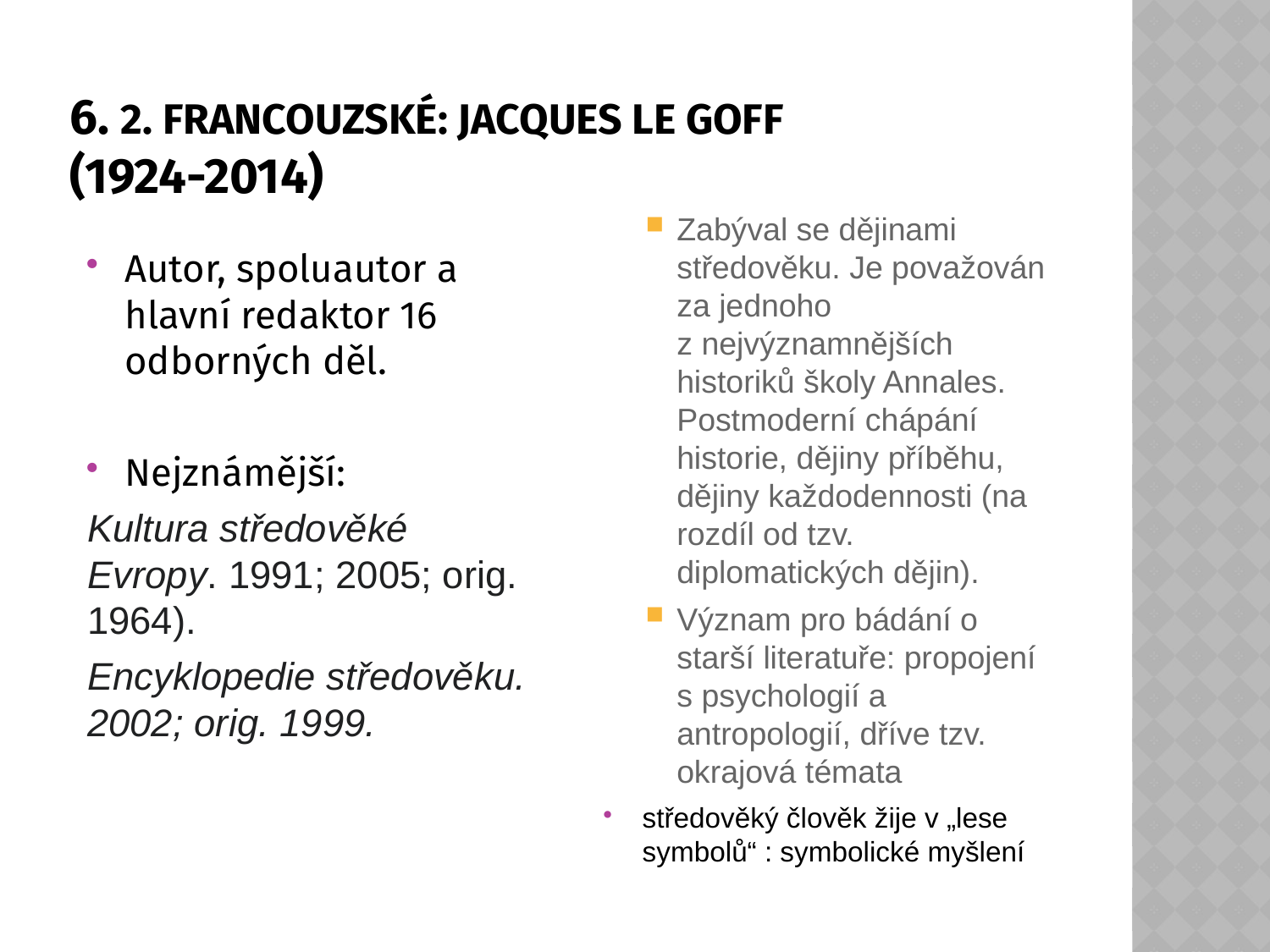

# 6. 2. francouzské: Jacques Le Goff (1924-2014)
Zabýval se dějinami středověku. Je považován za jednoho z nejvýznamnějších historiků školy Annales. Postmoderní chápání historie, dějiny příběhu, dějiny každodennosti (na rozdíl od tzv. diplomatických dějin).
Význam pro bádání o starší literatuře: propojení s psychologií a antropologií, dříve tzv. okrajová témata
středověký člověk žije v „lese symbolů“ : symbolické myšlení

Autor, spoluautor a hlavní redaktor 16 odborných děl.

Nejznámější:
Kultura středověké Evropy. 1991; 2005; orig. 1964).
Encyklopedie středověku. 2002; orig. 1999.